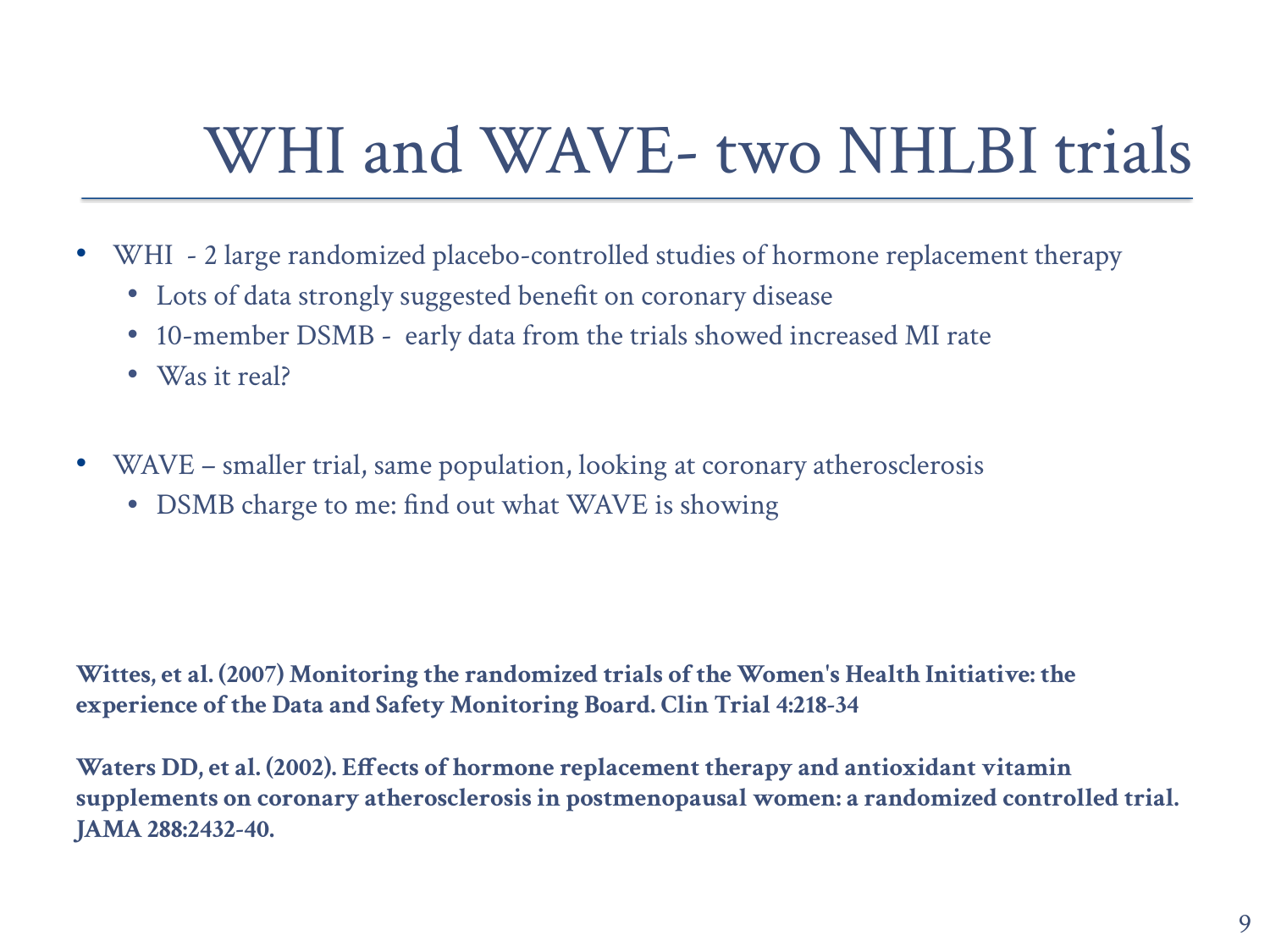

# WHI and WAVE- two NHLBI trials
WHI  - 2 large randomized placebo-controlled studies of hormone replacement therapy
Lots of data strongly suggested benefit on coronary disease
10-member DSMB -  early data from the trials showed increased MI rate
Was it real?

WAVE – smaller trial, same population, looking at coronary atherosclerosis
DSMB charge to me: find out what WAVE is showing

Wittes, et al. (2007) Monitoring the randomized trials of the Women's Health Initiative: the experience of the Data and Safety Monitoring Board. Clin Trial 4:218-34

Waters DD, et al. (2002). Effects of hormone replacement therapy and antioxidant vitamin supplements on coronary atherosclerosis in postmenopausal women: a randomized controlled trial.  JAMA 288:2432-40.

9